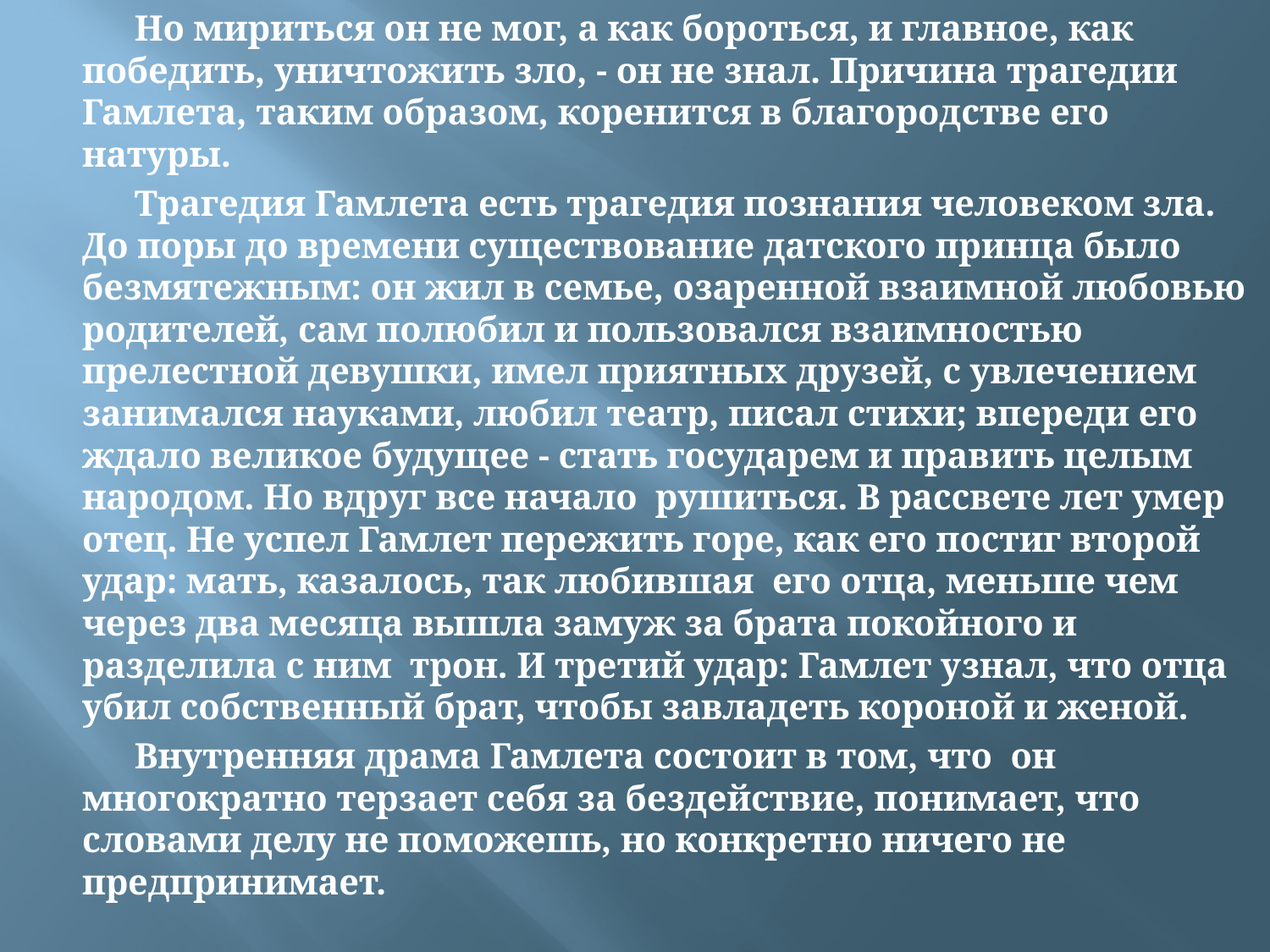

Но мириться он не мог, а как бороться, и главное, как победить, уничтожить зло, - он не знал. Причина трагедии Гамлета, таким образом, коренится в благородстве его натуры.
Трагедия Гамлета есть трагедия познания человеком зла. До поры до времени существование датского принца было безмятежным: он жил в семье, озаренной взаимной любовью родителей, сам полюбил и пользовался взаимностью прелестной девушки, имел приятных друзей, с увлечением занимался науками, любил театр, писал стихи; впереди его ждало великое будущее - стать государем и править целым народом. Но вдруг все начало  рушиться. В рассвете лет умер отец. Не успел Гамлет пережить горе, как его постиг второй удар: мать, казалось, так любившая  его отца, меньше чем через два месяца вышла замуж за брата покойного и разделила с ним  трон. И третий удар: Гамлет узнал, что отца убил собственный брат, чтобы завладеть короной и женой.
Внутренняя драма Гамлета состоит в том, что  он многократно терзает себя за бездействие, понимает, что словами делу не поможешь, но конкретно ничего не предпринимает.